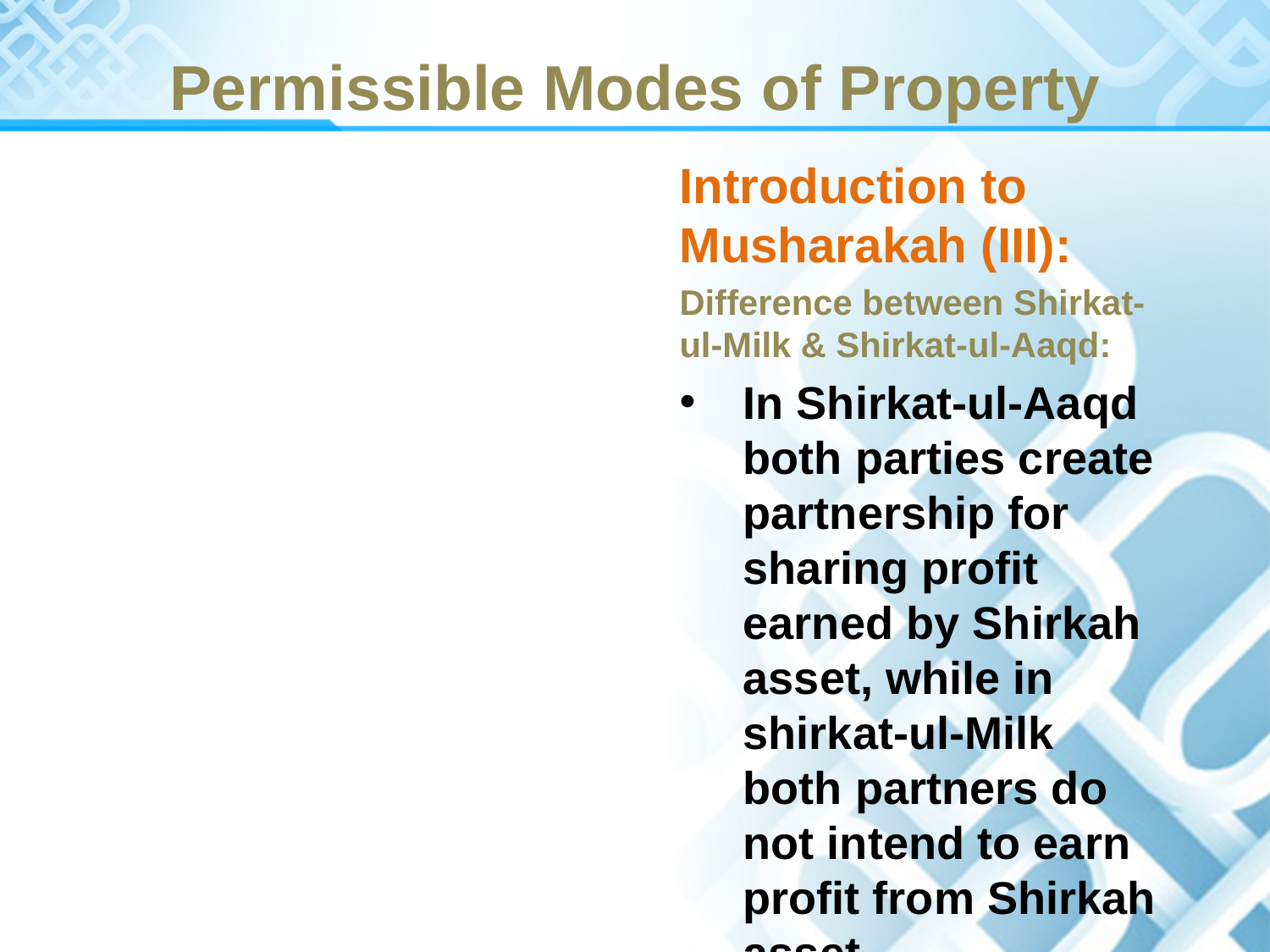

Permissible Modes of Property
Introduction to Musharakah (III):
Difference between Shirkat-ul-Milk & Shirkat-ul-Aaqd:
In Shirkat-ul-Aaqd both parties create partnership for sharing profit earned by Shirkah asset, while in shirkat-ul-Milk both partners do not intend to earn profit from Shirkah asset.